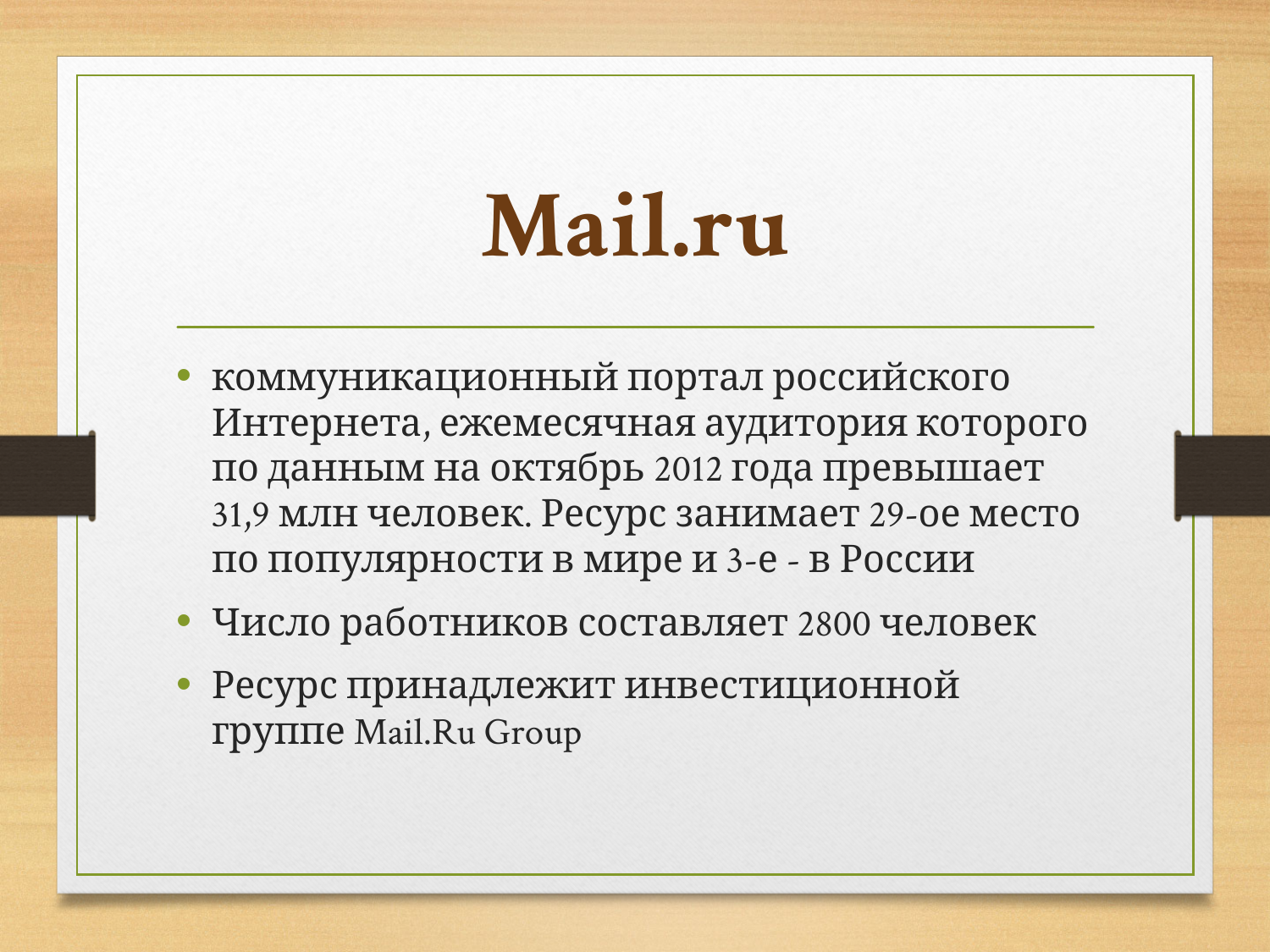

# Mail.ru
коммуникационный портал российского Интернета, ежемесячная аудитория которого по данным на октябрь 2012 года превышает 31,9 млн человек. Ресурс занимает 29-ое место по популярности в мире и 3-е - в России
Число работников составляет 2800 человек
Ресурс принадлежит инвестиционной группе Mail.Ru Group